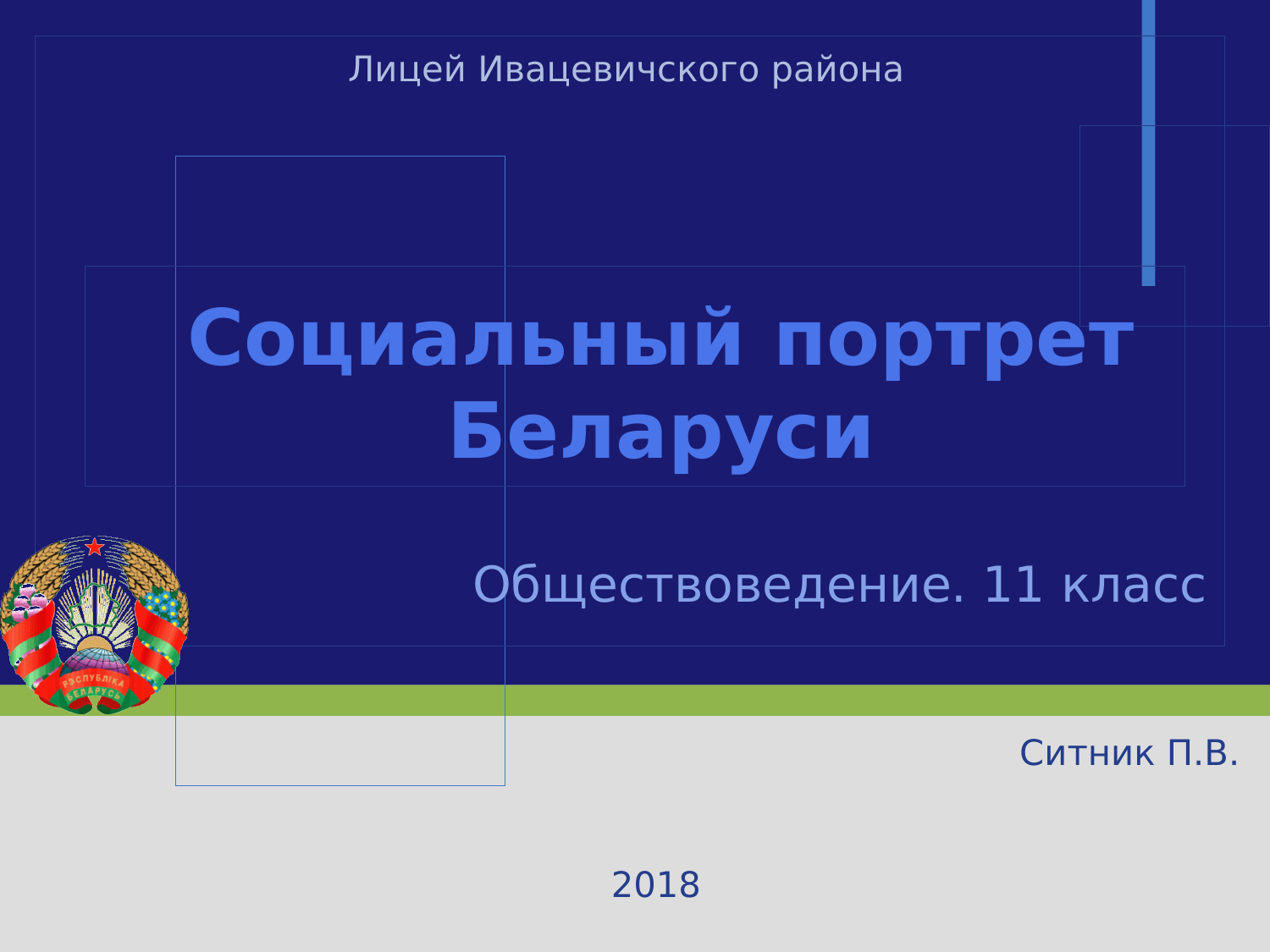

Лицей Ивацевичского района
# Социальный портрет Беларуси
Обществоведение. 11 класс
Ситник П.В.
2018